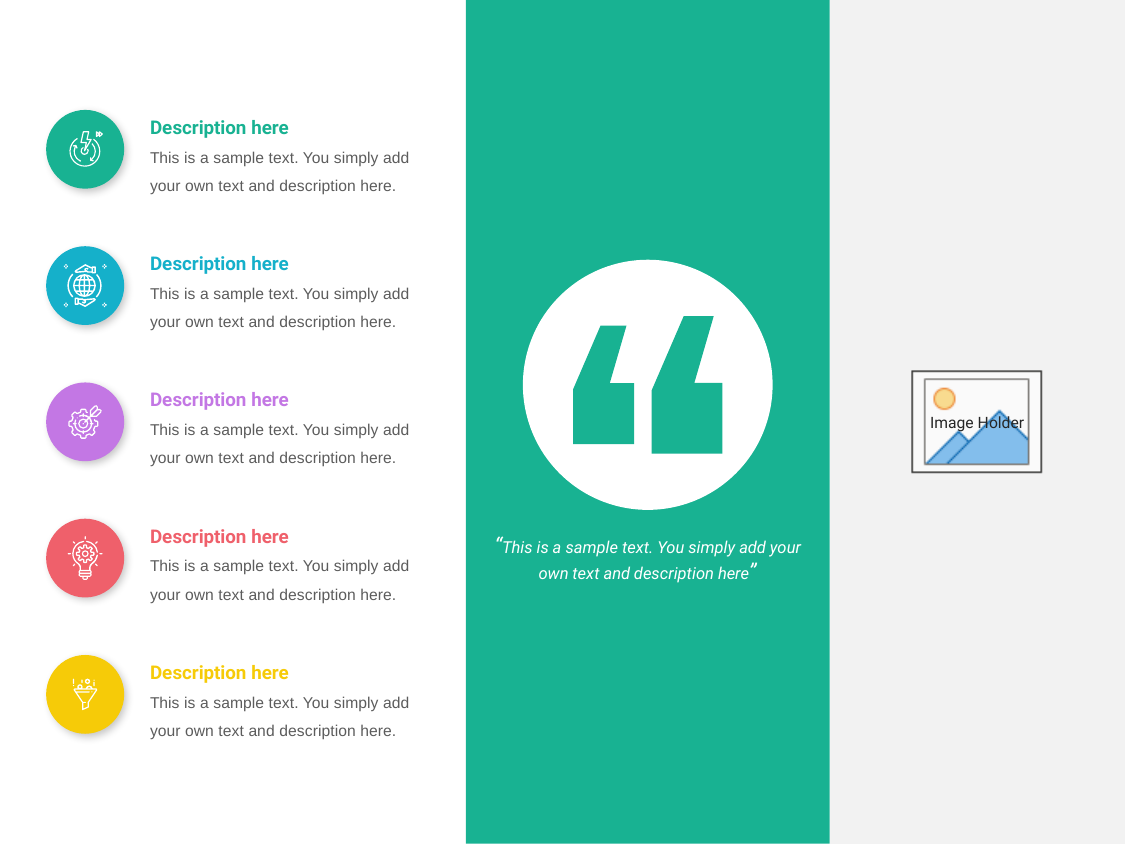

Description here
This is a sample text. You simply add your own text and description here.

Description here
This is a sample text. You simply add your own text and description here.

Description here
This is a sample text. You simply add your own text and description here.

Description here
This is a sample text. You simply add your own text and description here.

“This is a sample text. You simply add your own text and description here”

Description here
This is a sample text. You simply add your own text and description here.